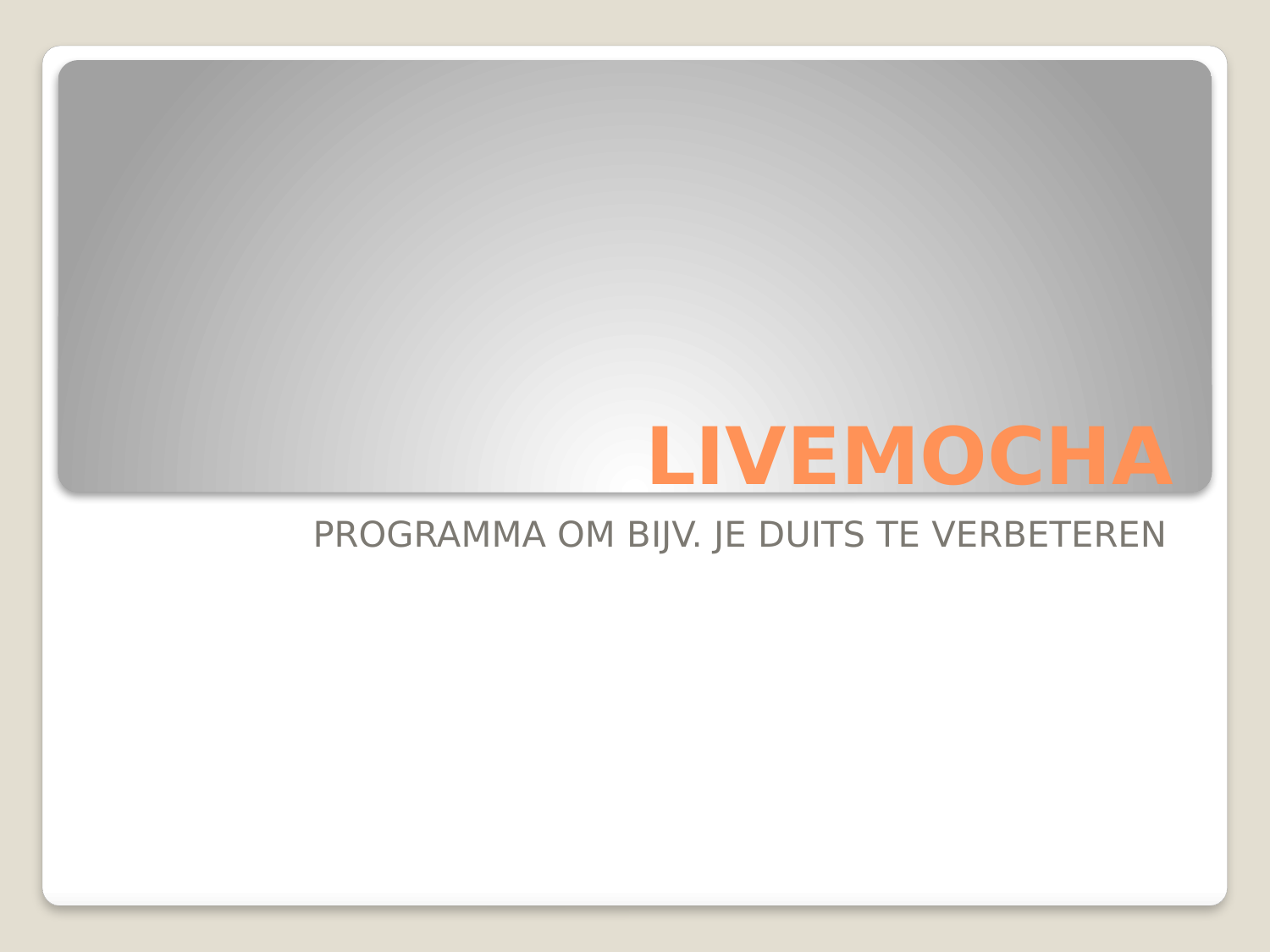

# LIVEMOCHA
PROGRAMMA OM BIJV. JE DUITS TE VERBETEREN